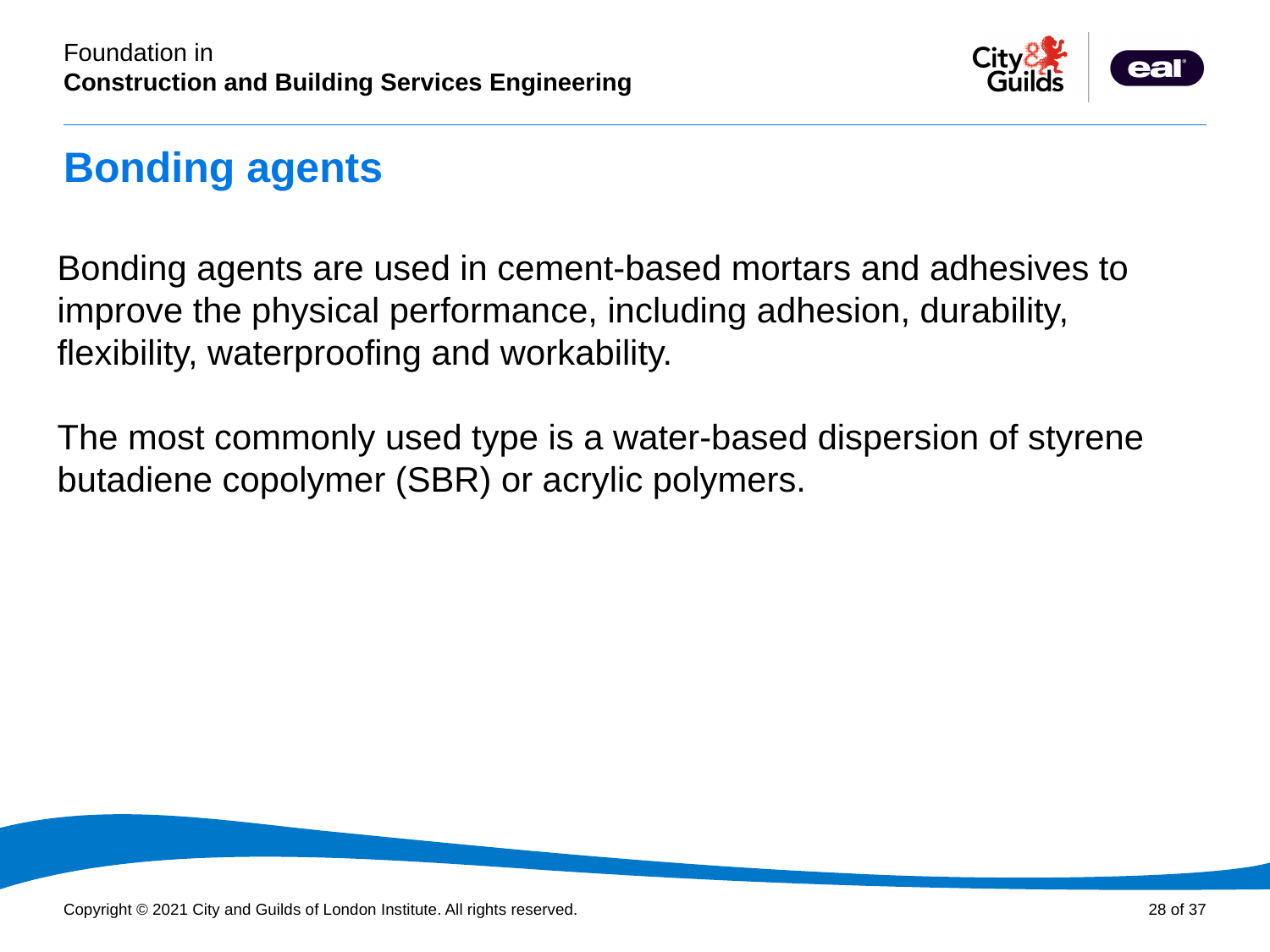

# Bonding agents
Bonding agents are used in cement-based mortars and adhesives to improve the physical performance, including adhesion, durability, flexibility, waterproofing and workability.

The most commonly used type is a water-based dispersion of styrene butadiene copolymer (SBR) or acrylic polymers.